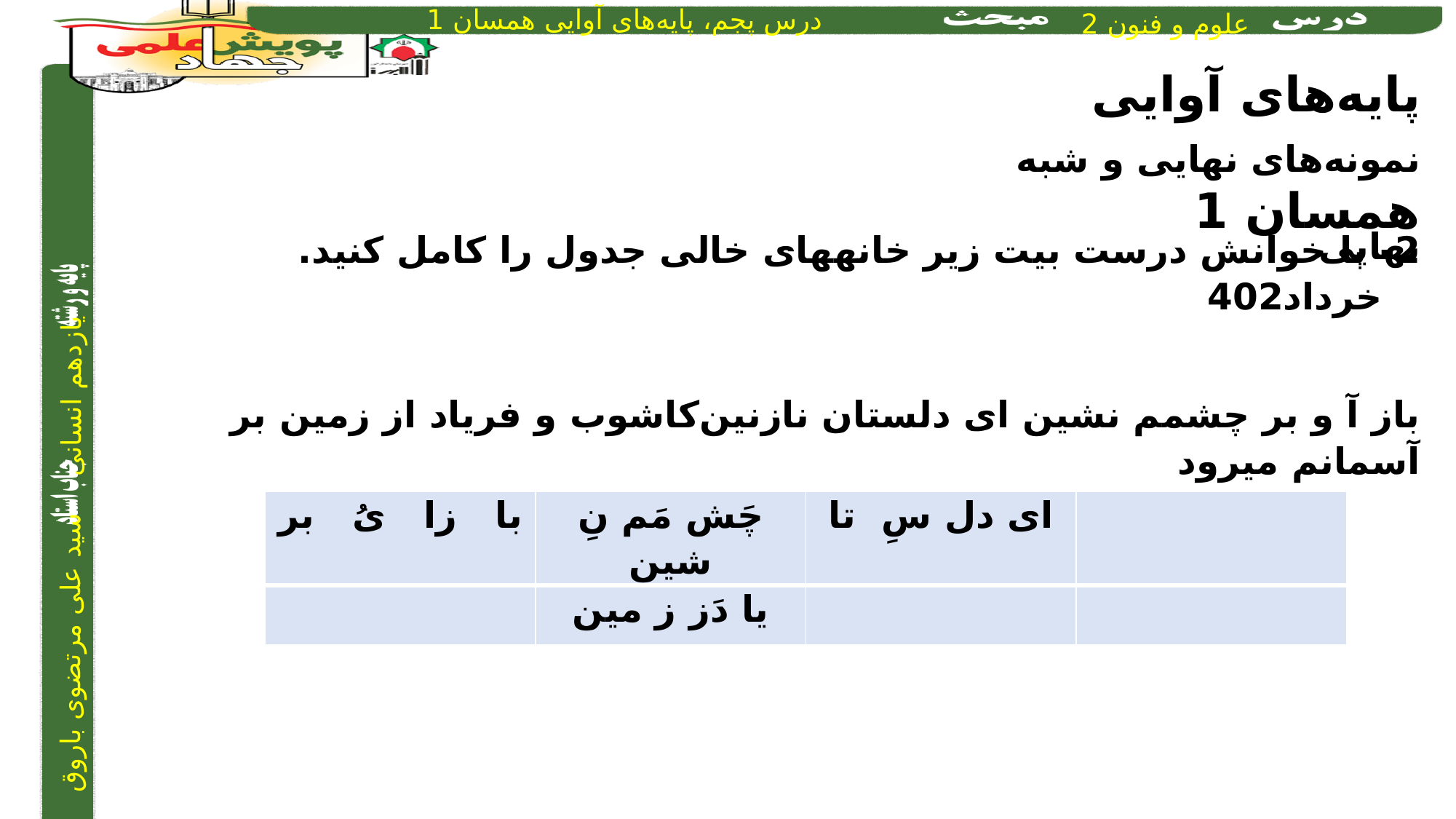

پایه‌های آوایی همسان 1
نمونه‌های نهایی و شبه نهایی
2- با خوانش درست بیت زیر خانه­های خالی جدول را کامل کنید. 			   خرداد402

باز آ و بر چشمم نشین ای دلستان نازنین	کاشوب و فریاد از زمین بر آسمانم می­رود

| با زا یُ بر | چَش مَم نِ شین | ای دل سِ تا |  |
| --- | --- | --- | --- |
|  | یا دَز ز مین |  |  |